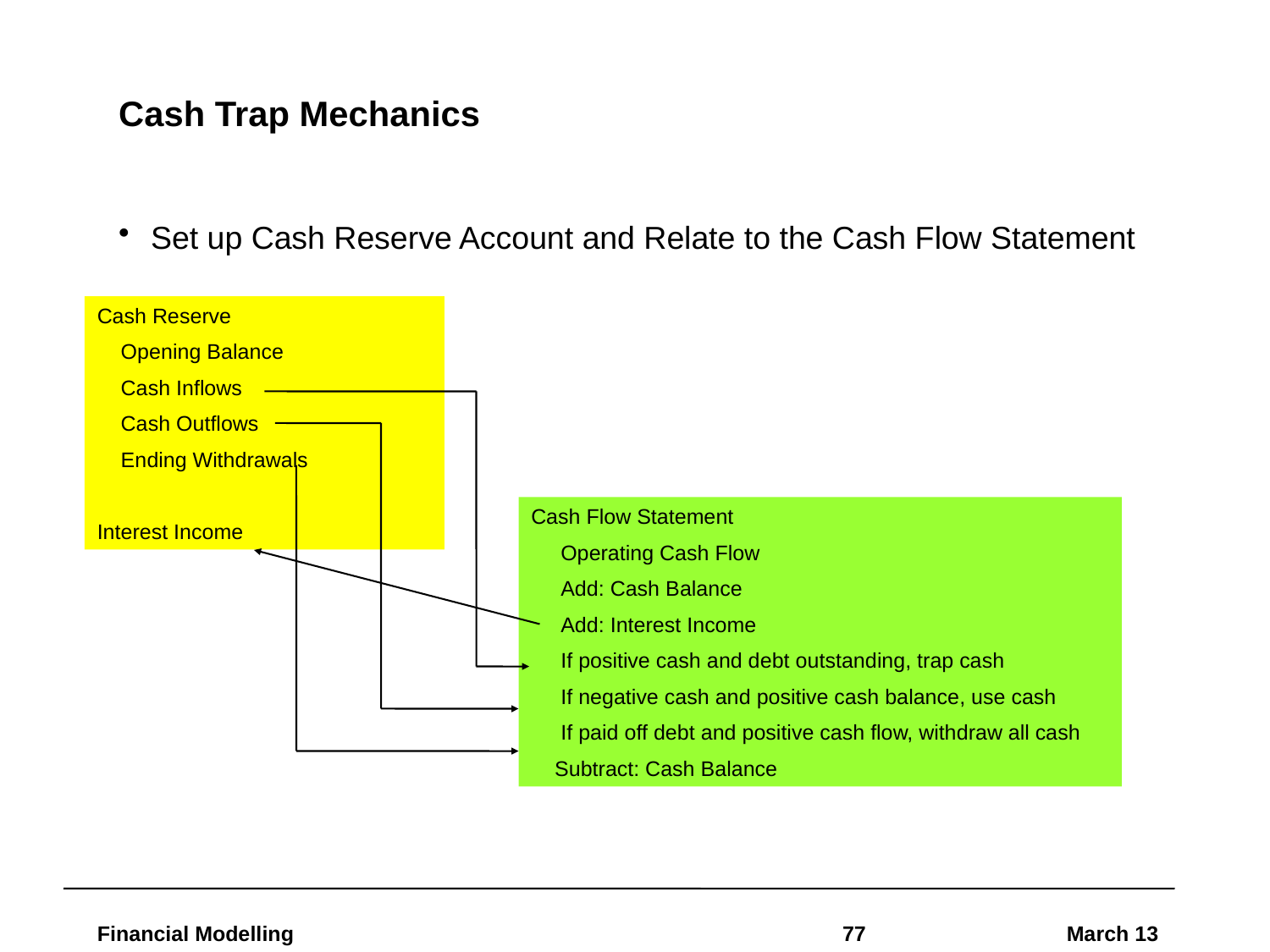

# Cash Trap Mechanics
Set up Cash Reserve Account and Relate to the Cash Flow Statement

Cash Reserve
    Opening Balance
    Cash Inflows
    Cash Outflows
    Ending Withdrawals

Interest Income

Cash Flow Statement
     Operating Cash Flow
     Add: Cash Balance
     Add: Interest Income
     If positive cash and debt outstanding, trap cash
     If negative cash and positive cash balance, use cash
     If paid off debt and positive cash flow, withdraw all cash
    Subtract: Cash Balance